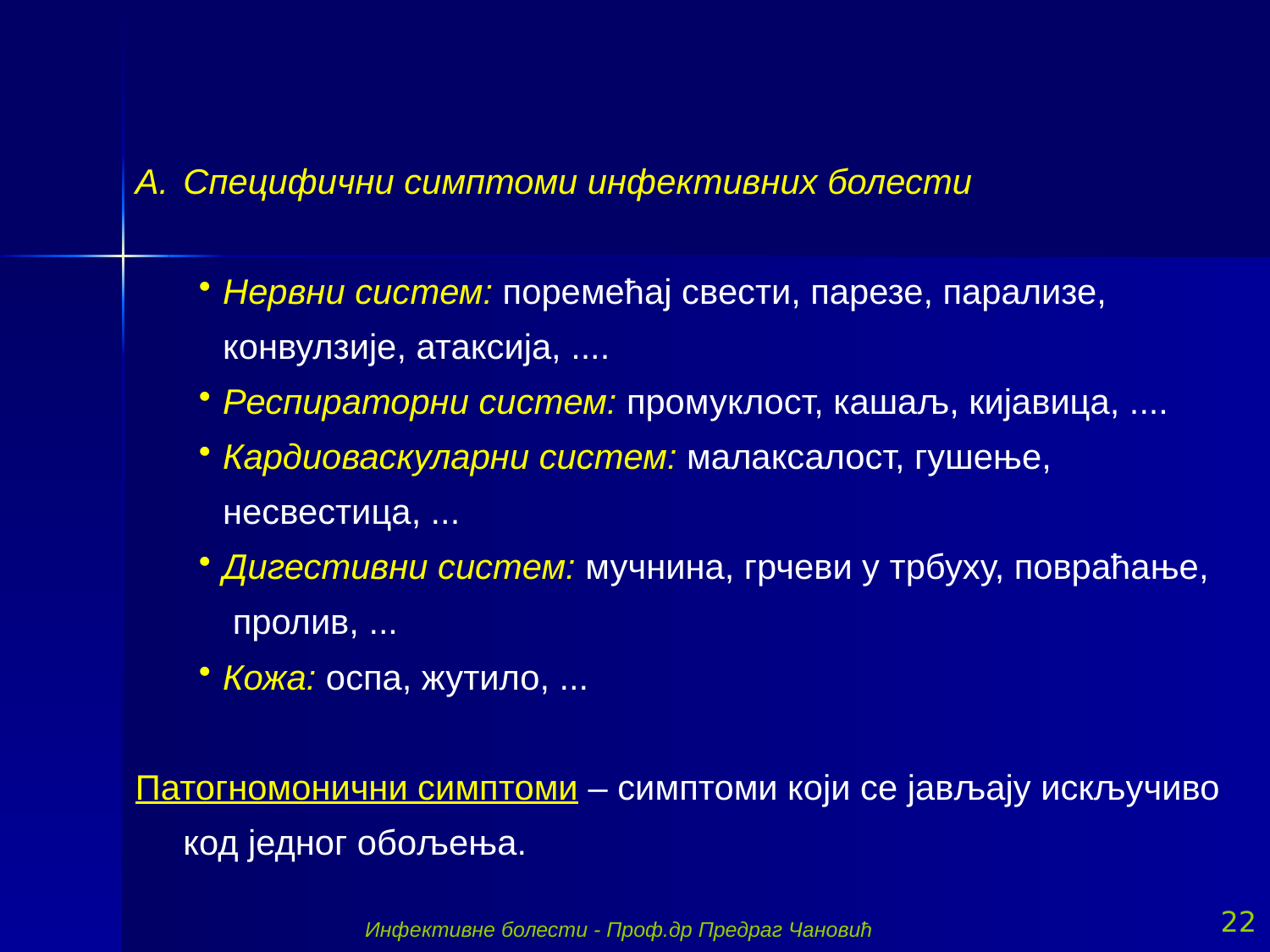

Специфични симптоми инфективних болести

Нервни систем: поремећај свести, парезе, парализе, конвулзије, атаксија, ....
Респираторни систем: промуклост, кашаљ, кијавица, ....
Кардиоваскуларни систем: малаксалост, гушење, несвестица, ...
Дигестивни систем: мучнина, грчеви у трбуху, повраћање,
 пролив, ...
Кожа: оспа, жутило, ...

Патогномонични симптоми – симптоми који се јављају искључиво код једног обољења.
22
Инфективне болести - Проф.др Предраг Чановић